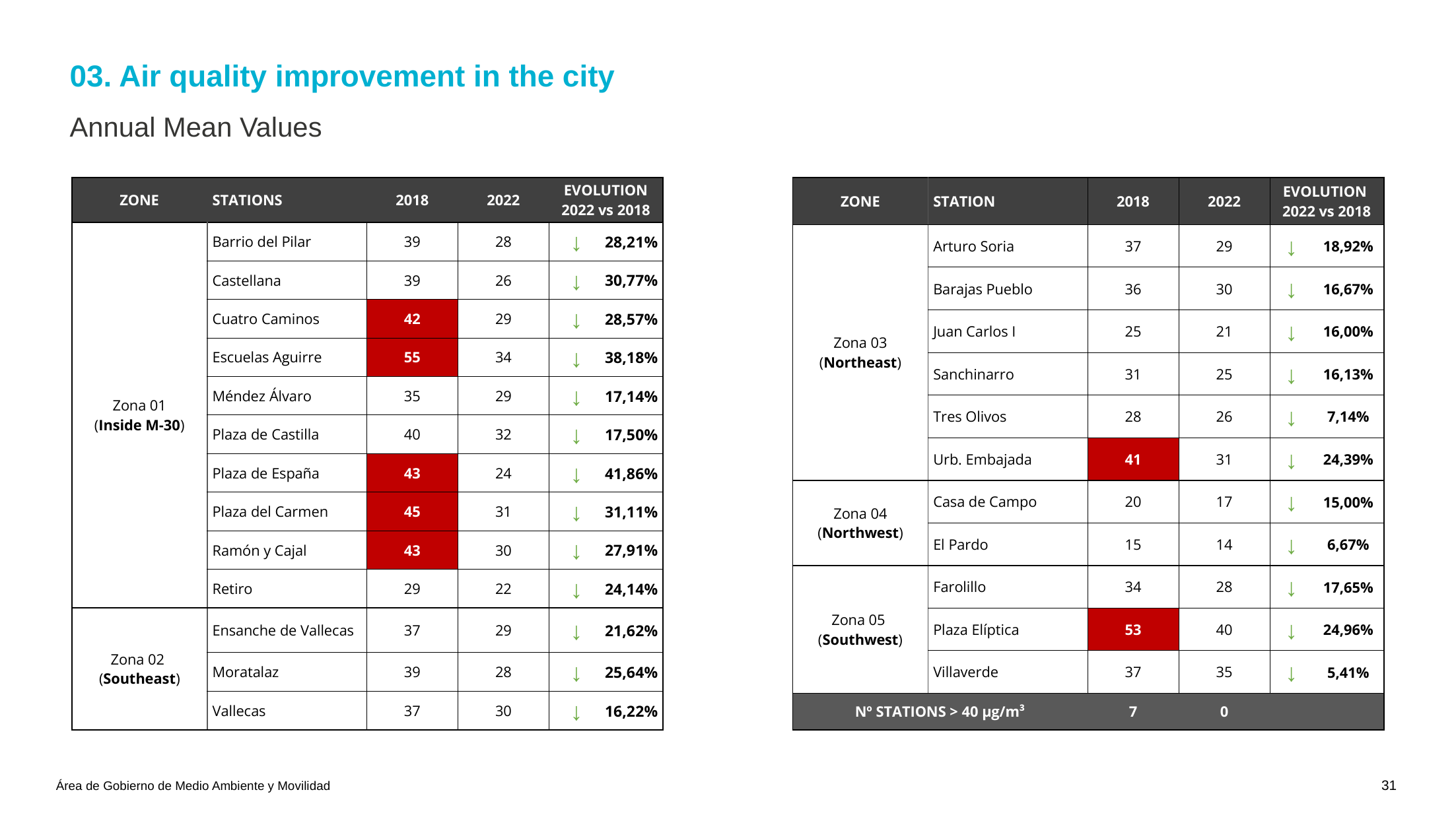

03. Air quality improvement in the city
# Annual Mean Values
| ZONE | STATIONS | 2018 | 2022 | EVOLUTION 2022 vs 2018 |  |
| --- | --- | --- | --- | --- | --- |
| Zona 01 (Inside M-30) | Barrio del Pilar | 39 | 28 | ↓ | 28,21% |
|  | Castellana | 39 | 26 | ↓ | 30,77% |
|  | Cuatro Caminos | 42 | 29 | ↓ | 28,57% |
|  | Escuelas Aguirre | 55 | 34 | ↓ | 38,18% |
|  | Méndez Álvaro | 35 | 29 | ↓ | 17,14% |
|  | Plaza de Castilla | 40 | 32 | ↓ | 17,50% |
|  | Plaza de España | 43 | 24 | ↓ | 41,86% |
|  | Plaza del Carmen | 45 | 31 | ↓ | 31,11% |
|  | Ramón y Cajal | 43 | 30 | ↓ | 27,91% |
|  | Retiro | 29 | 22 | ↓ | 24,14% |
| Zona 02 (Southeast) | Ensanche de Vallecas | 37 | 29 | ↓ | 21,62% |
|  | Moratalaz | 39 | 28 | ↓ | 25,64% |
|  | Vallecas | 37 | 30 | ↓ | 16,22% |
| ZONE | STATION | 2018 | 2022 | EVOLUTION 2022 vs 2018 |  |
| --- | --- | --- | --- | --- | --- |
| Zona 03 (Northeast) | Arturo Soria | 37 | 29 | ↓ | 18,92% |
|  | Barajas Pueblo | 36 | 30 | ↓ | 16,67% |
|  | Juan Carlos I | 25 | 21 | ↓ | 16,00% |
|  | Sanchinarro | 31 | 25 | ↓ | 16,13% |
|  | Tres Olivos | 28 | 26 | ↓ | 7,14% |
|  | Urb. Embajada | 41 | 31 | ↓ | 24,39% |
| Zona 04 (Northwest) | Casa de Campo | 20 | 17 | ↓ | 15,00% |
|  | El Pardo | 15 | 14 | ↓ | 6,67% |
| Zona 05 (Southwest) | Farolillo | 34 | 28 | ↓ | 17,65% |
|  | Plaza Elíptica | 53 | 40 | ↓ | 24,96% |
|  | Villaverde | 37 | 35 | ↓ | 5,41% |
| Nº STATIONS > 40 µg/m³ |  | 7 | 0 |  |  |